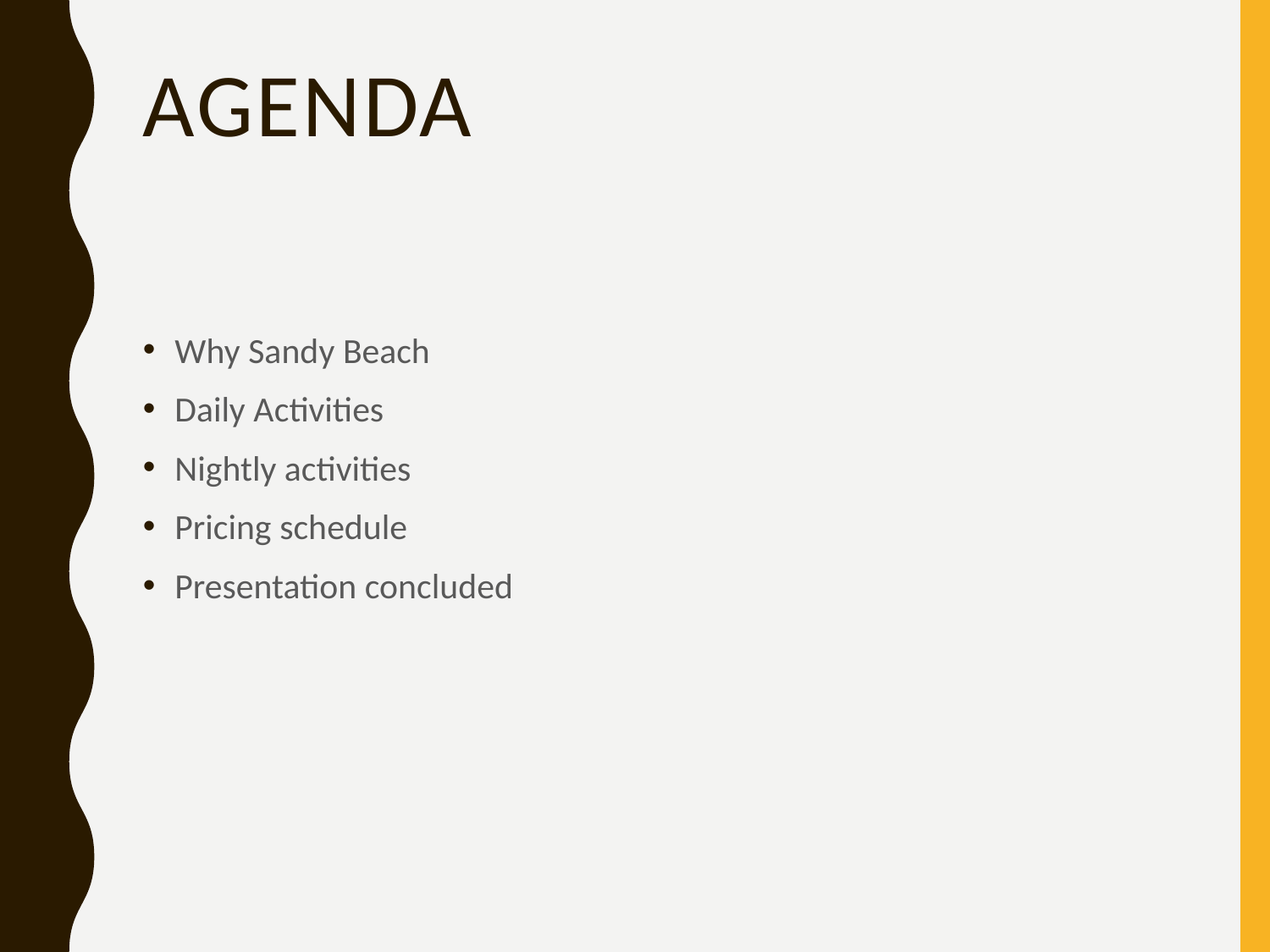

# Agenda
Why Sandy Beach
Daily Activities
Nightly activities
Pricing schedule
Presentation concluded